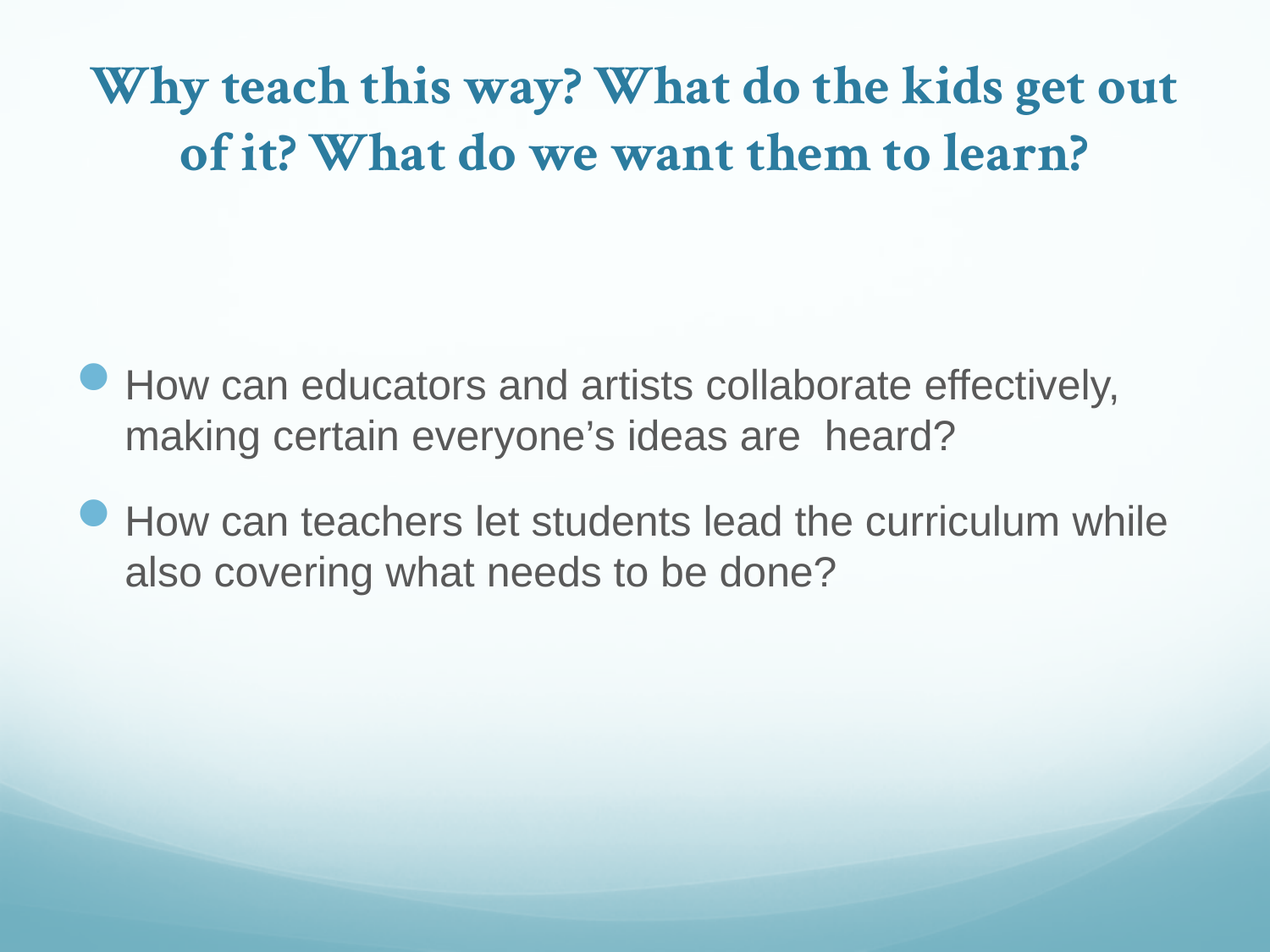

# Why teach this way? What do the kids get out of it? What do we want them to learn?
How can educators and artists collaborate effectively, making certain everyone’s ideas are  heard?
How can teachers let students lead the curriculum while also covering what needs to be done?